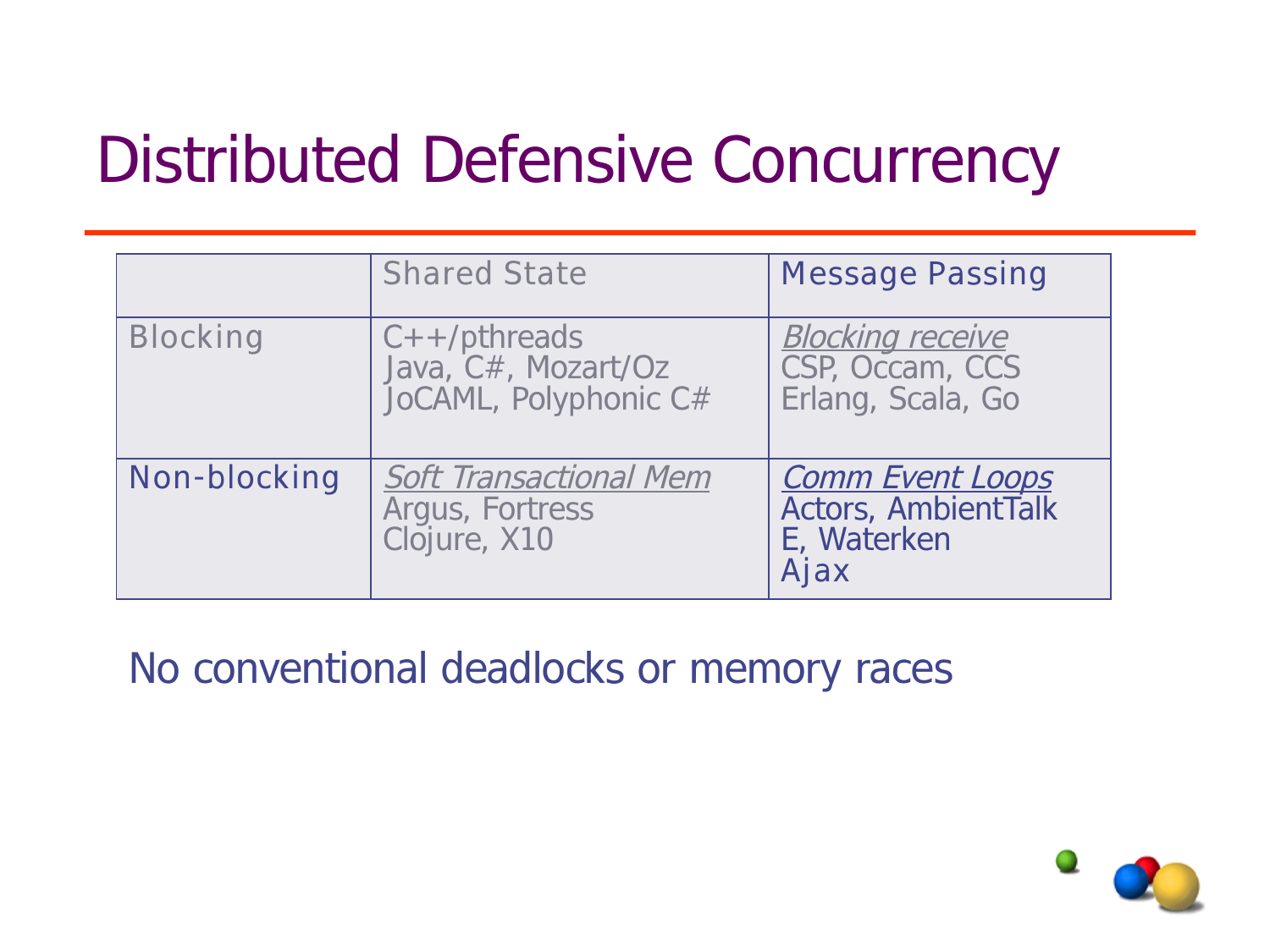

# Distributed Defensive Concurrency
|  | Shared State | Message Passing |
| --- | --- | --- |
| Blocking | C++/pthreads Java, C#, Mozart/Oz JoCAML, Polyphonic C# | Blocking receive CSP, Occam, CCS Erlang, Scala, Go |
| Non-blocking | Soft Transactional Mem Argus, Fortress Clojure, X10 | Comm Event Loops Actors, AmbientTalk E, Waterken Ajax |
No conventional deadlocks or memory races